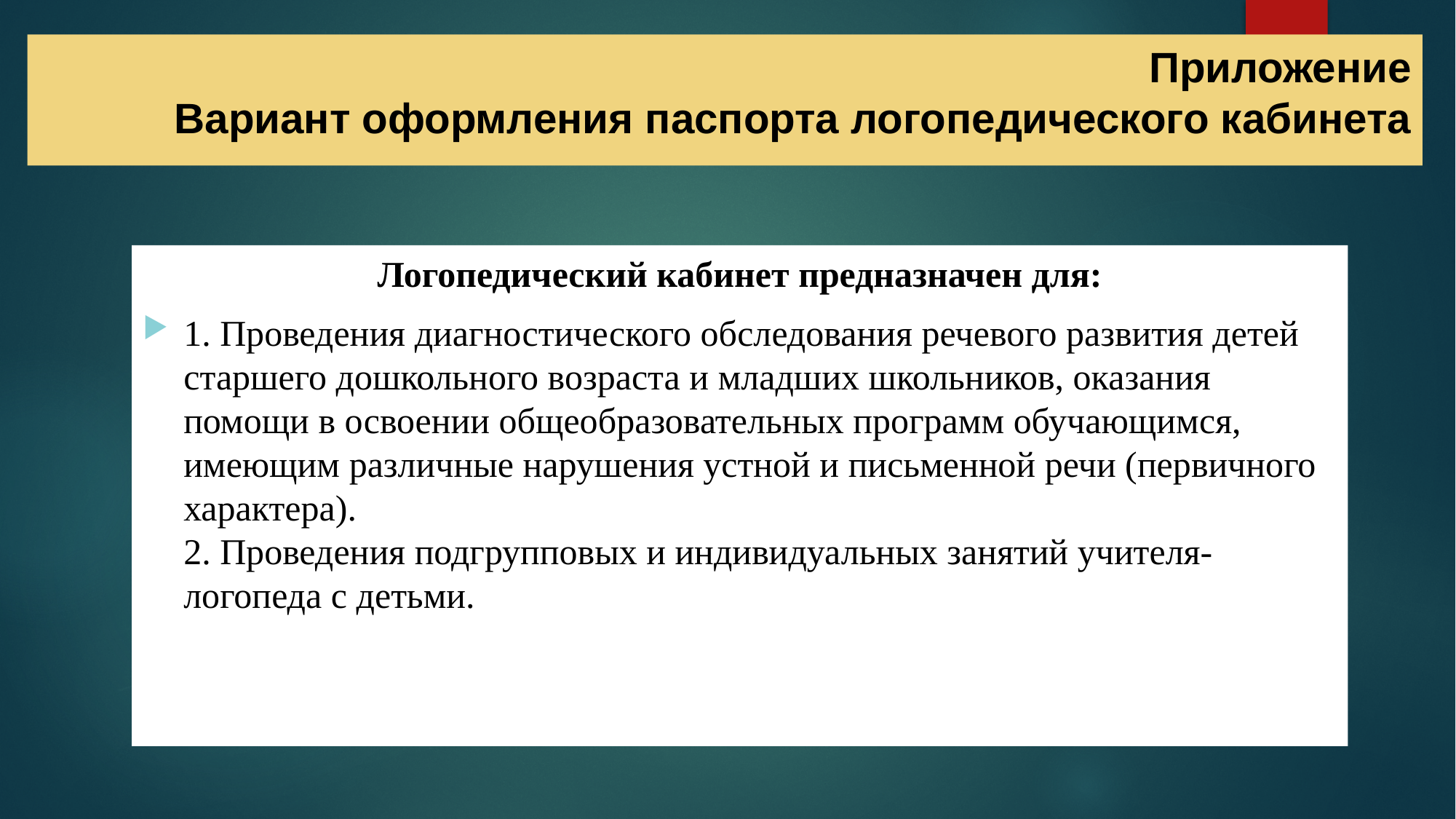

# Приложение Вариант оформления паспорта логопедического кабинета
Логопедический кабинет предназначен для:
1. Проведения диагностического обследования речевого развития детей старшего дошкольного возраста и младших школьников, оказания помощи в освоении общеобразовательных программ обучающимся, имеющим различные нарушения устной и письменной речи (первичного характера).
2. Проведения подгрупповых и индивидуальных занятий учителя-логопеда с детьми.